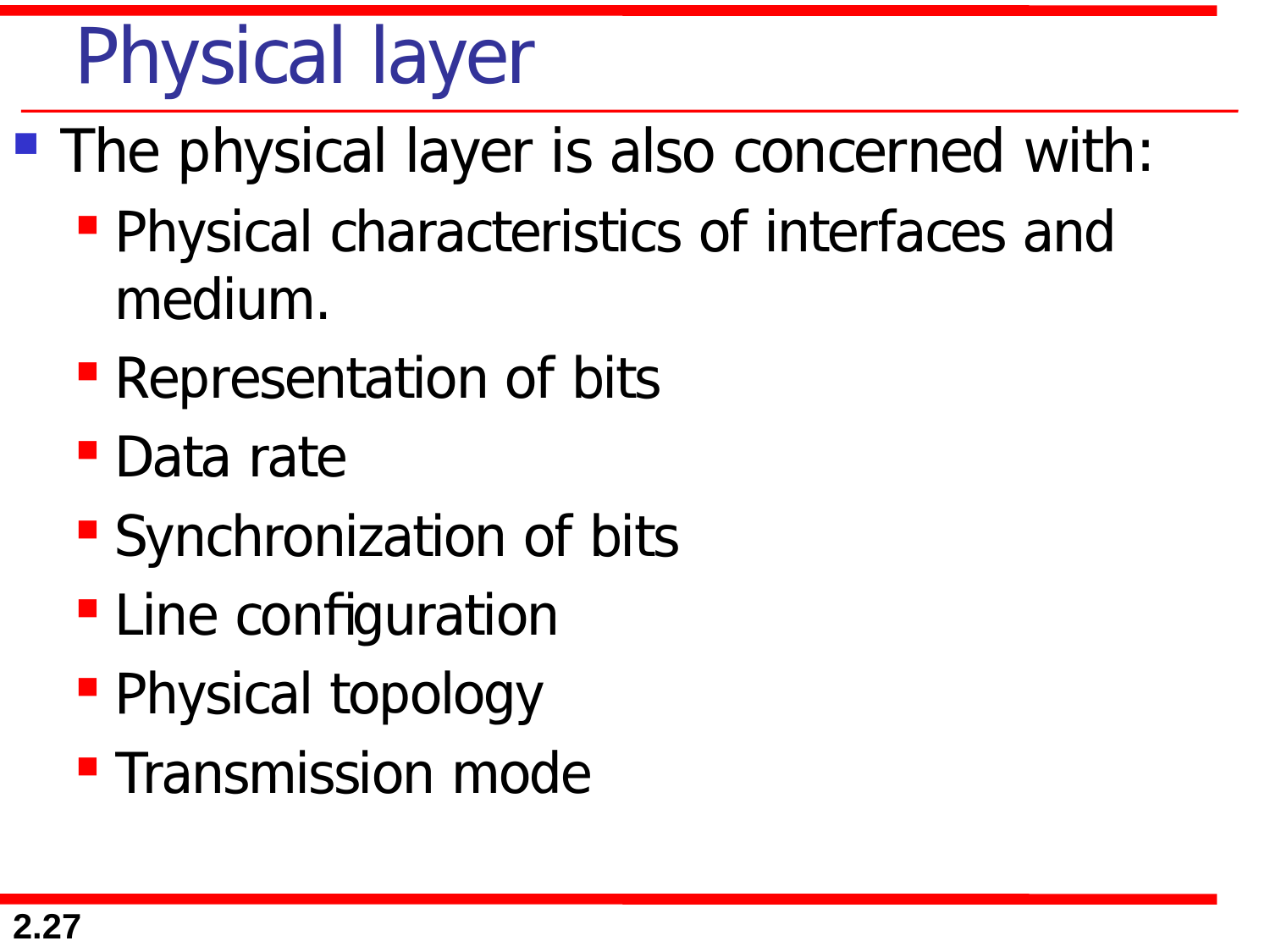

# Physical layer

The physical layer is also concerned with:
Physical characteristics of interfaces and medium.
Representation of bits
Data rate
Synchronization of bits
Line configuration
Physical topology
Transmission mode

2.27